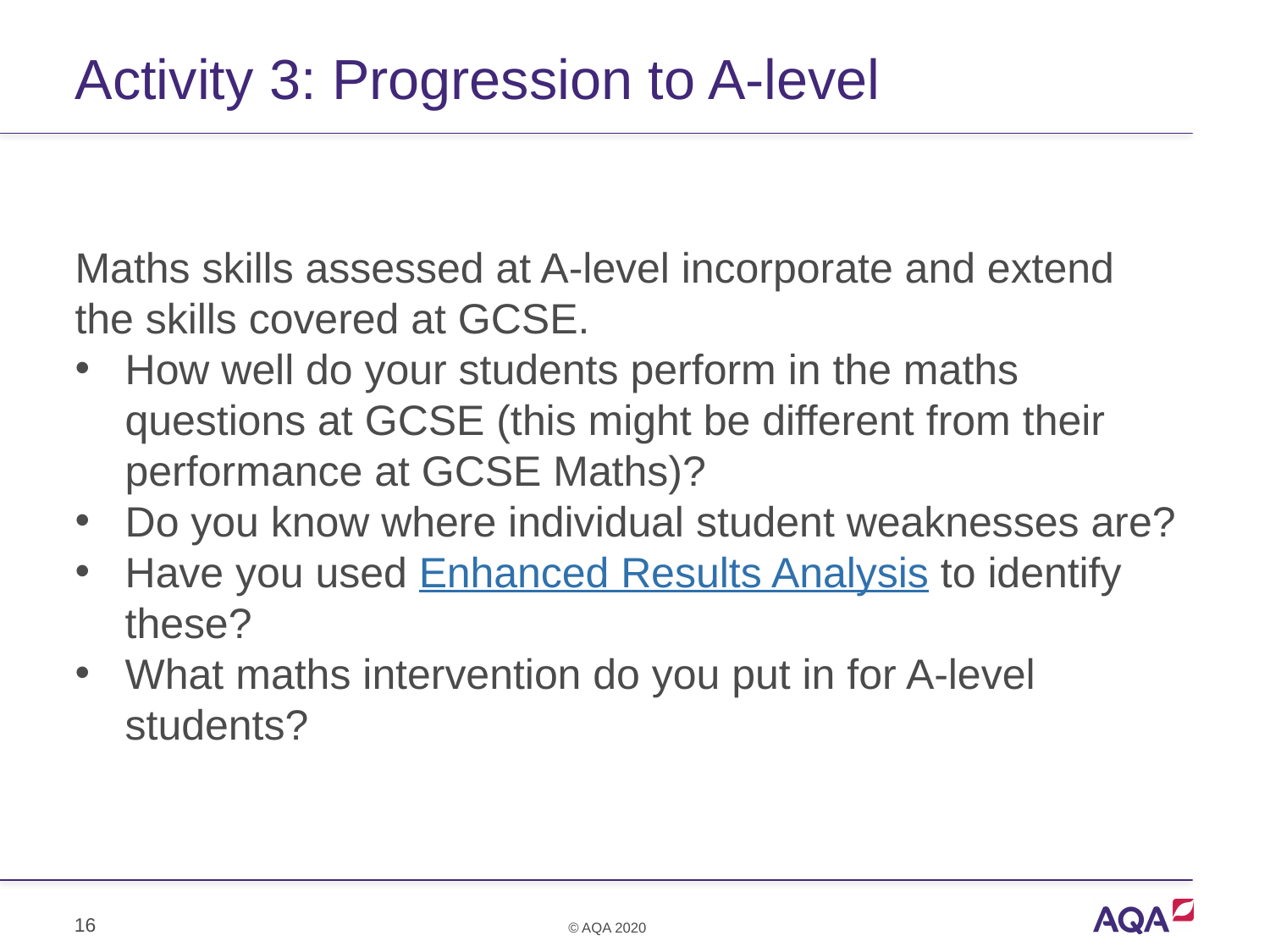

# Activity 3: Progression to A-level
Maths skills assessed at A-level incorporate and extend the skills covered at GCSE.
How well do your students perform in the maths questions at GCSE (this might be different from their performance at GCSE Maths)?
Do you know where individual student weaknesses are?
Have you used Enhanced Results Analysis to identify these?
What maths intervention do you put in for A-level students?

16
© AQA 2020